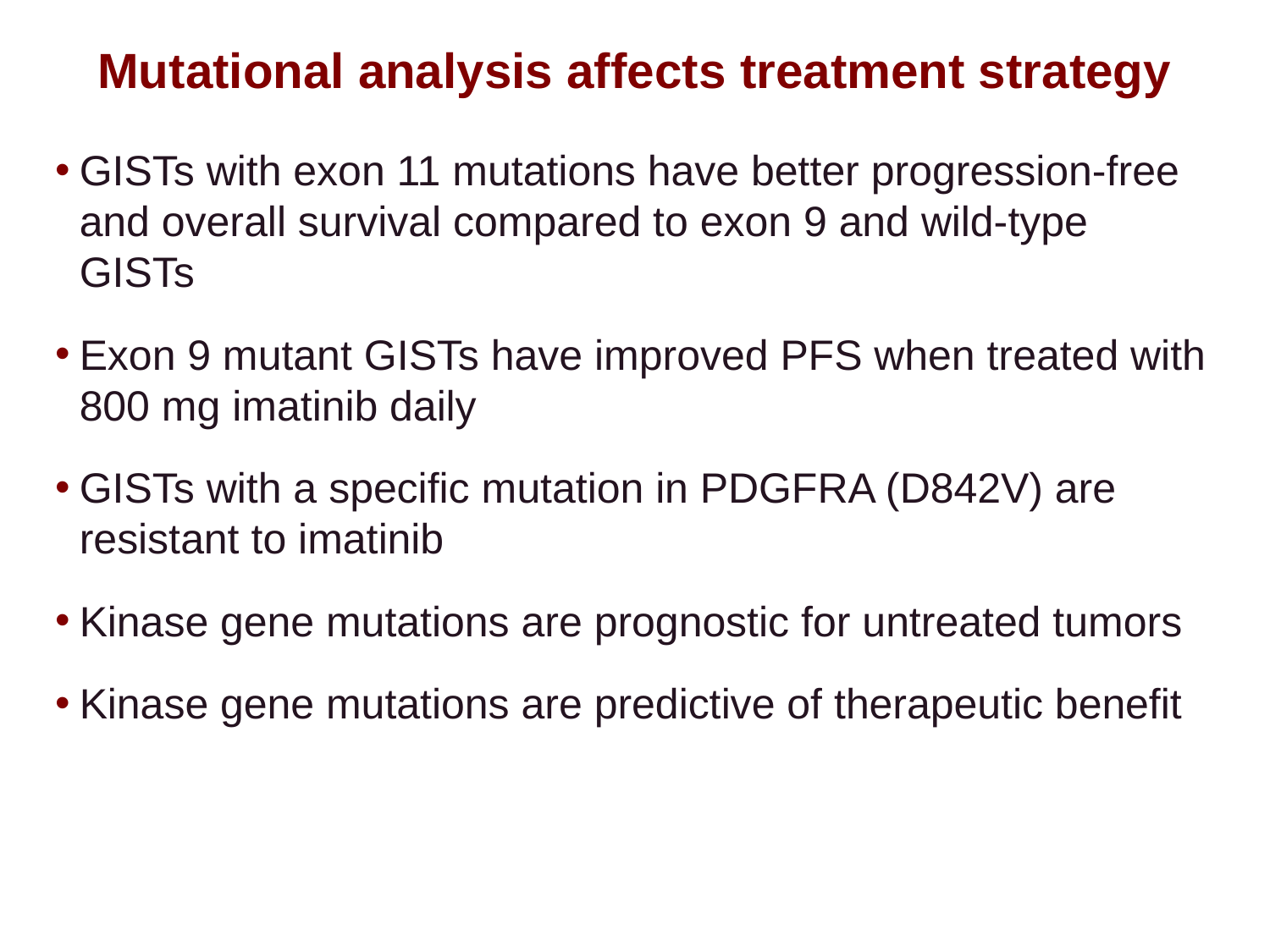

Mutational analysis affects treatment strategy
GISTs with exon 11 mutations have better progression-free and overall survival compared to exon 9 and wild-type GISTs
Exon 9 mutant GISTs have improved PFS when treated with 800 mg imatinib daily
GISTs with a specific mutation in PDGFRA (D842V) are resistant to imatinib
Kinase gene mutations are prognostic for untreated tumors
Kinase gene mutations are predictive of therapeutic benefit